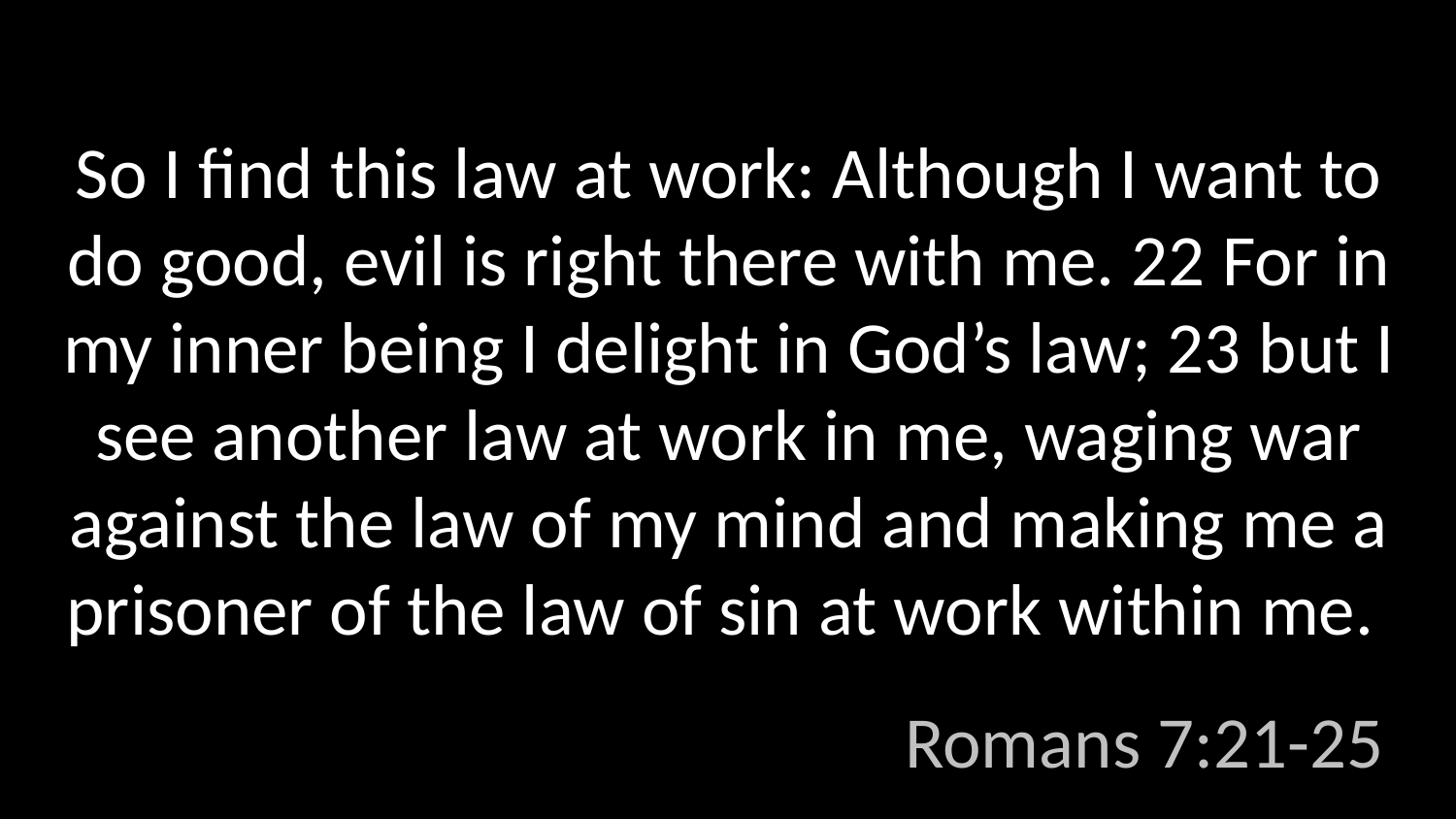

So I find this law at work: Although I want to do good, evil is right there with me. 22 For in my inner being I delight in God’s law; 23 but I see another law at work in me, waging war against the law of my mind and making me a prisoner of the law of sin at work within me.
Romans 7:21-25